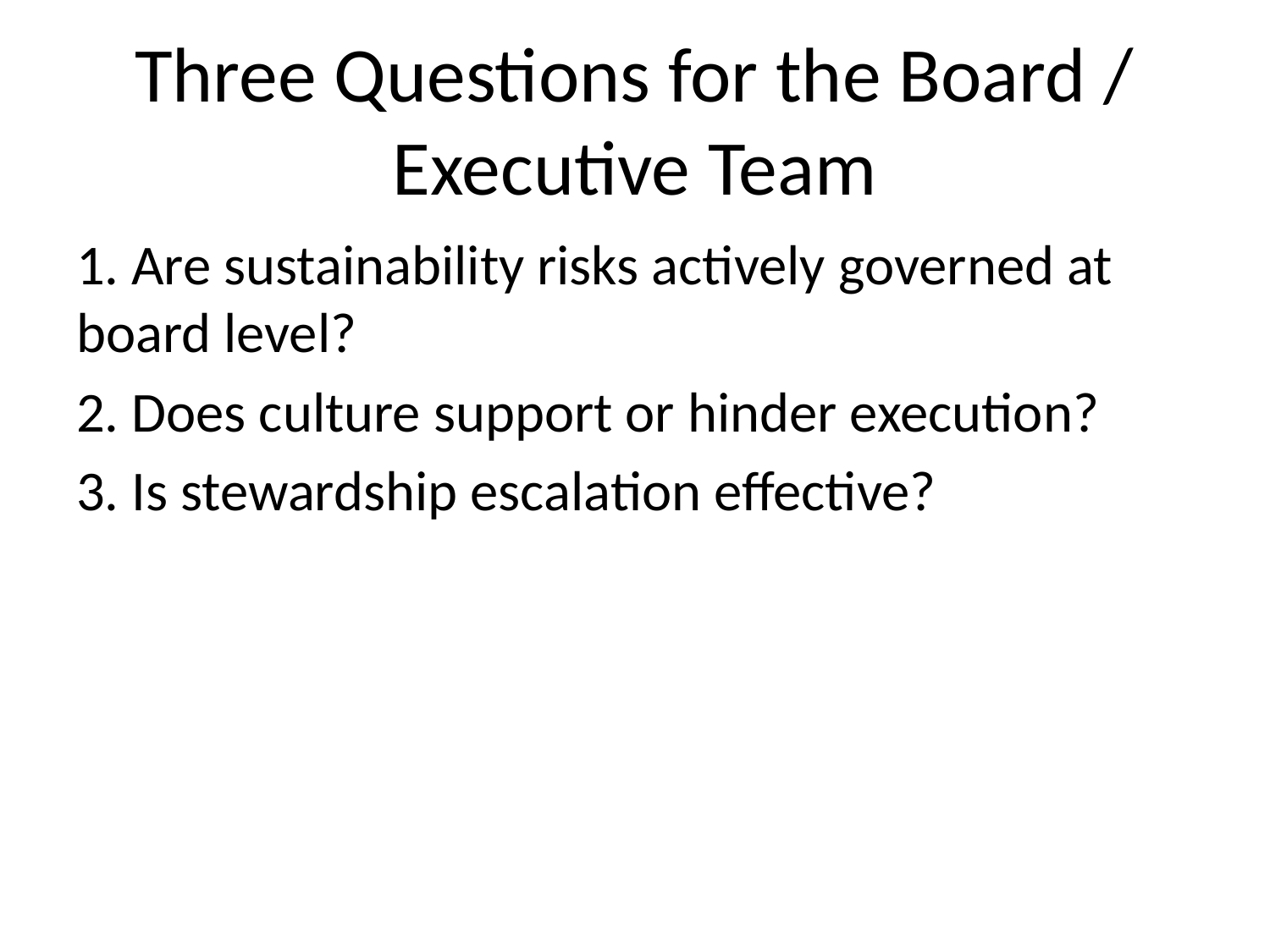

# Three Questions for the Board / Executive Team
1. Are sustainability risks actively governed at board level?
2. Does culture support or hinder execution?
3. Is stewardship escalation effective?